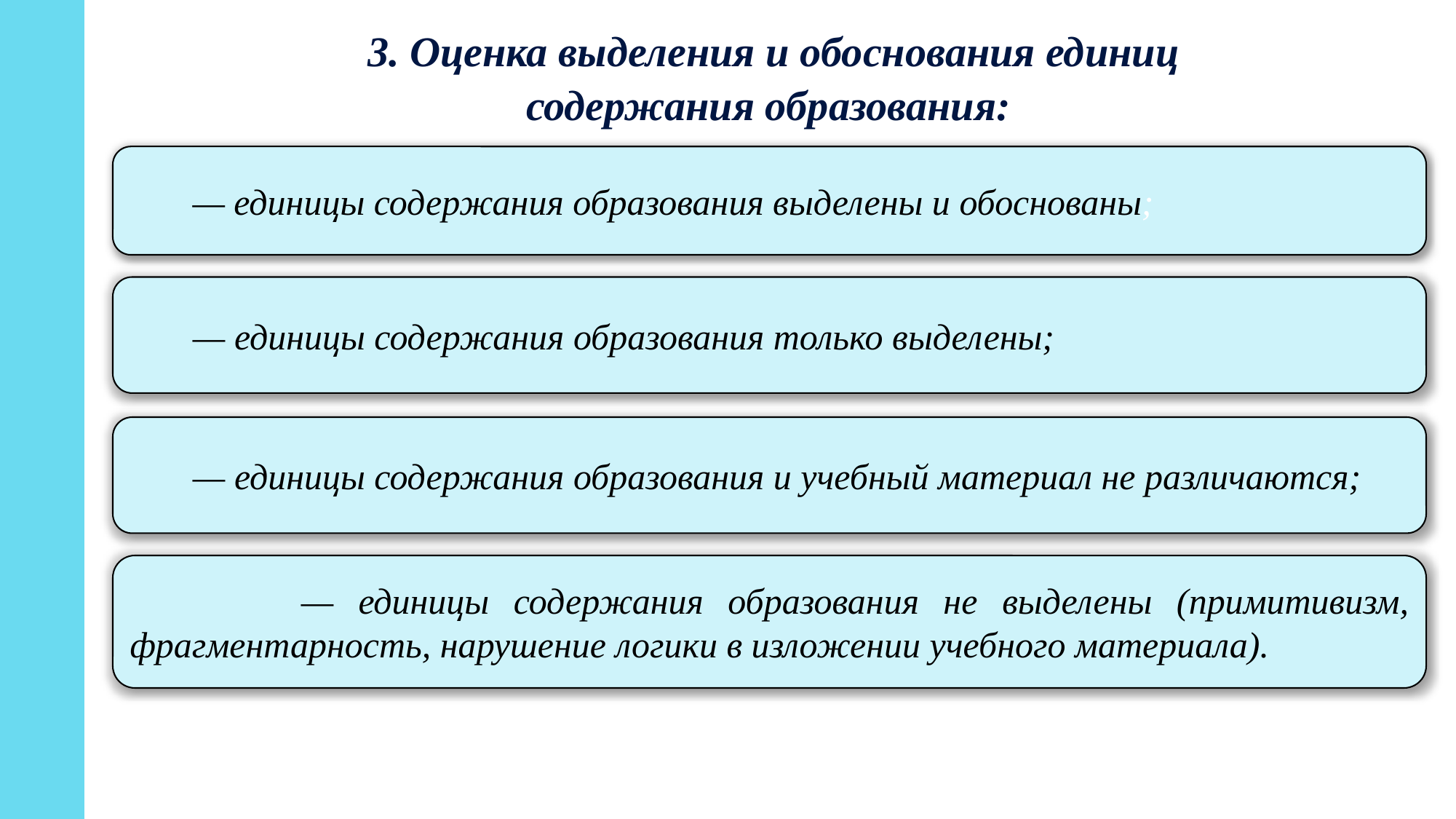

3. Оценка выделения и обоснования единиц содержания образования:
       — единицы содержания образования выделены и обоснованы;
       — единицы содержания образования только выделены;
       — единицы содержания образования и учебный материал не различаются;
       — единицы содержания образования не выделены (примитивизм, фрагментарность, нарушение логики в изложении учебного материала).